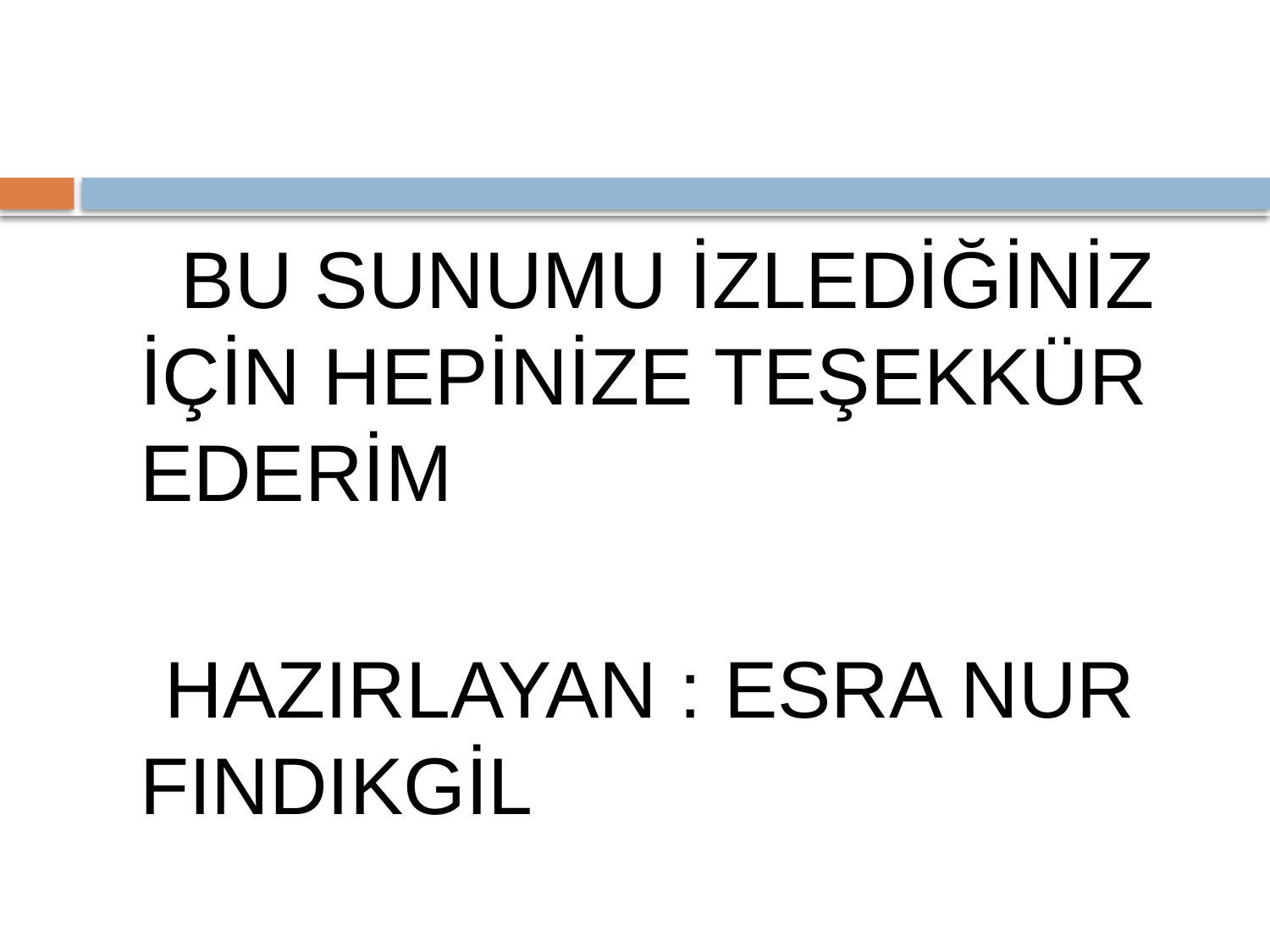

BU SUNUMU İZLEDİĞİNİZ İÇİN HEPİNİZE TEŞEKKÜR EDERİM

   HAZIRLAYAN : ESRA NUR FINDIKGİL